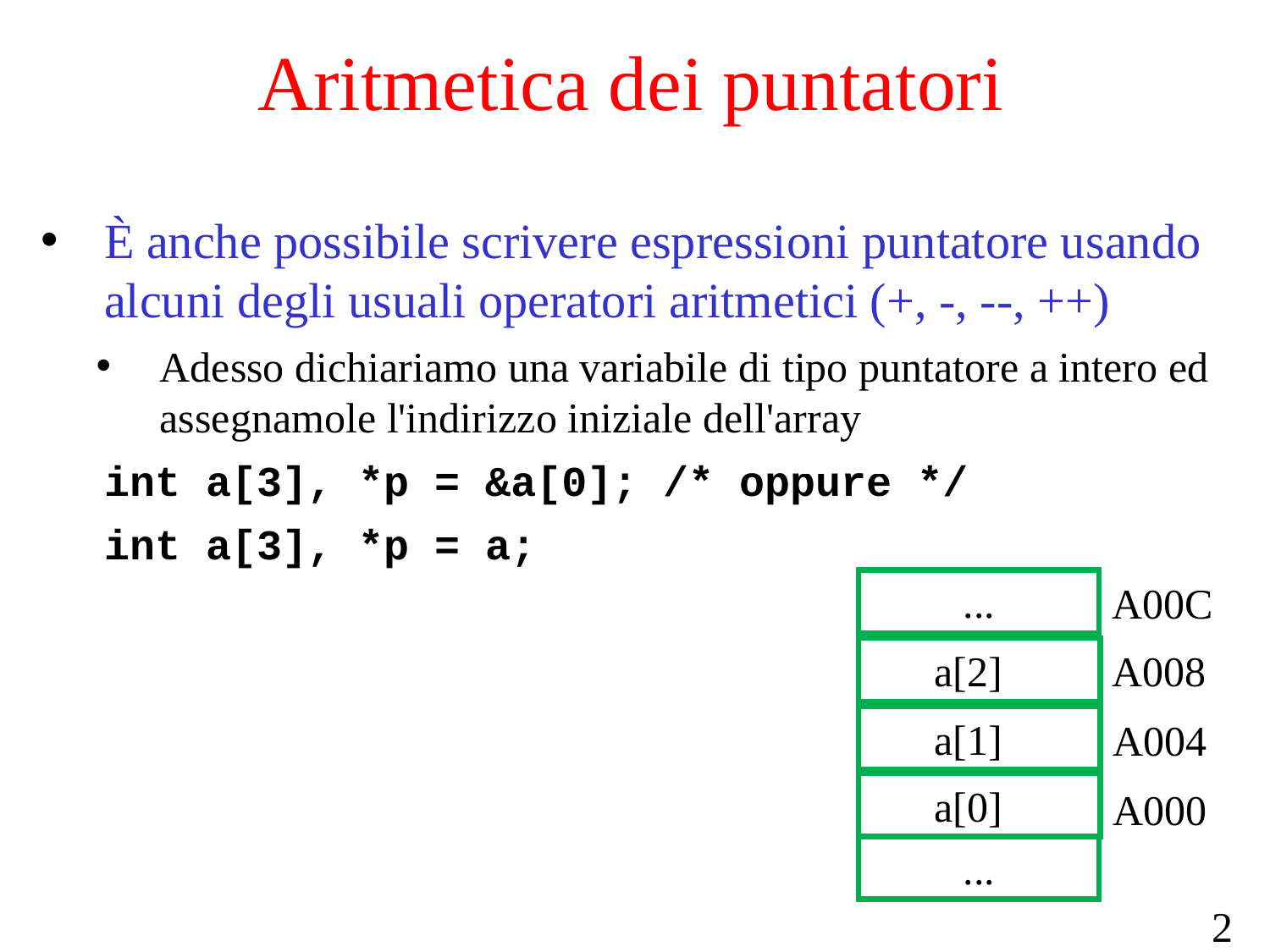

# Aritmetica dei puntatori
È anche possibile scrivere espressioni puntatore usando alcuni degli usuali operatori aritmetici (+, -, --, ++)
Adesso dichiariamo una variabile di tipo puntatore a intero ed assegnamole l'indirizzo iniziale dell'array
int a[3], *p = &a[0]; /* oppure */
int a[3], *p = a;
IN+12
IN+8
IN+4
IN
...
A00C
A008
      a[2]
      a[1]
A004
      a[0]
A000
...
20